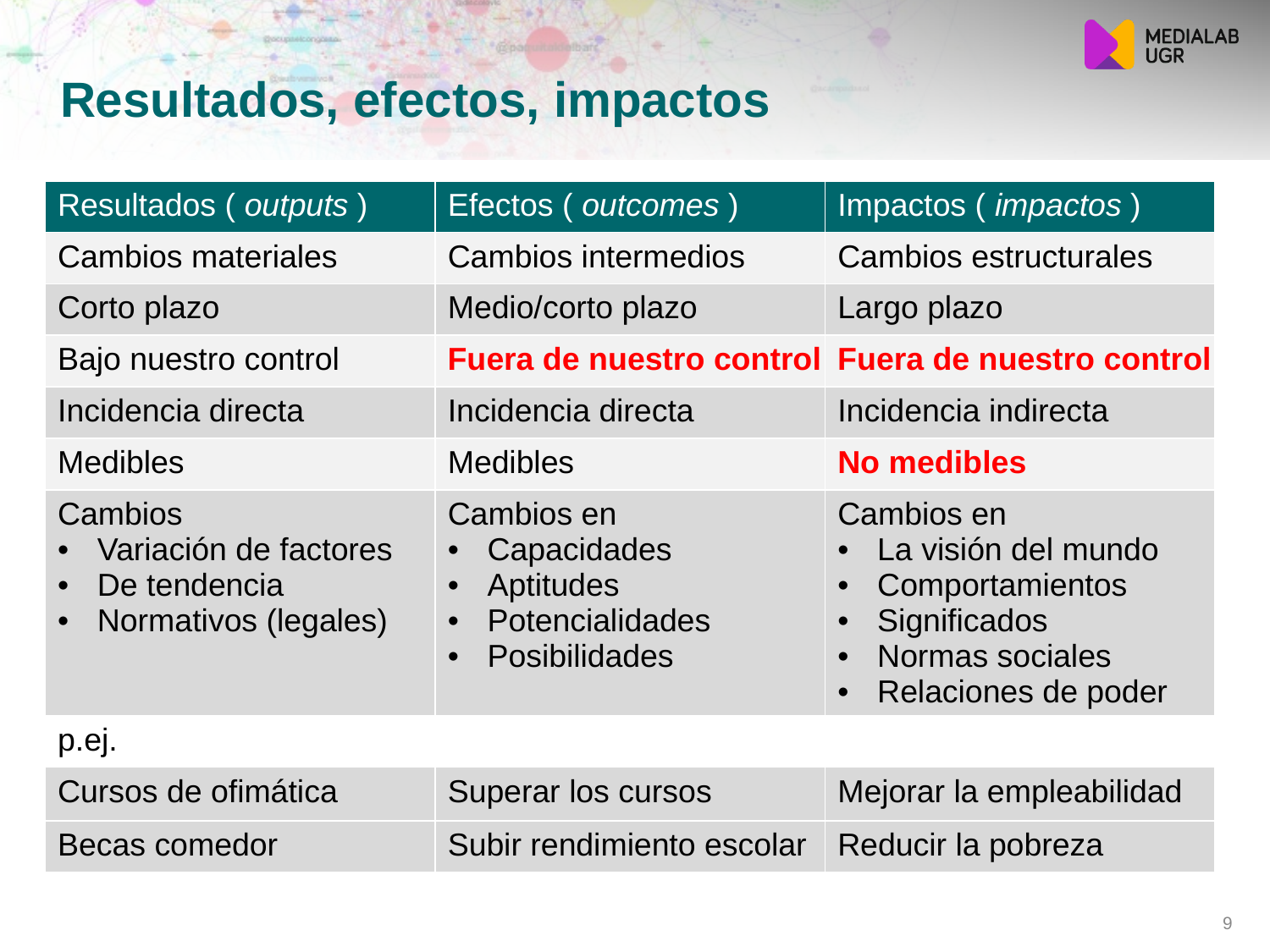

# Resultados, efectos, impactos
| Resultados ( outputs ) | Efectos ( outcomes ) | Impactos ( impactos ) |
| --- | --- | --- |
| Cambios materiales | Cambios intermedios | Cambios estructurales |
| Corto plazo | Medio/corto plazo | Largo plazo |
| Bajo nuestro control | Fuera de nuestro control | Fuera de nuestro control |
| Incidencia directa | Incidencia directa | Incidencia indirecta |
| Medibles | Medibles | No medibles |
| Cambios Variación de factores De tendencia Normativos (legales) | Cambios en Capacidades Aptitudes Potencialidades Posibilidades | Cambios en La visión del mundo Comportamientos Significados Normas sociales Relaciones de poder |
| p.ej.​ |  |  |
| Cursos de ofimática | Superar los cursos | Mejorar la empleabilidad |
| Becas comedor | Subir rendimiento escolar | Reducir la pobreza |